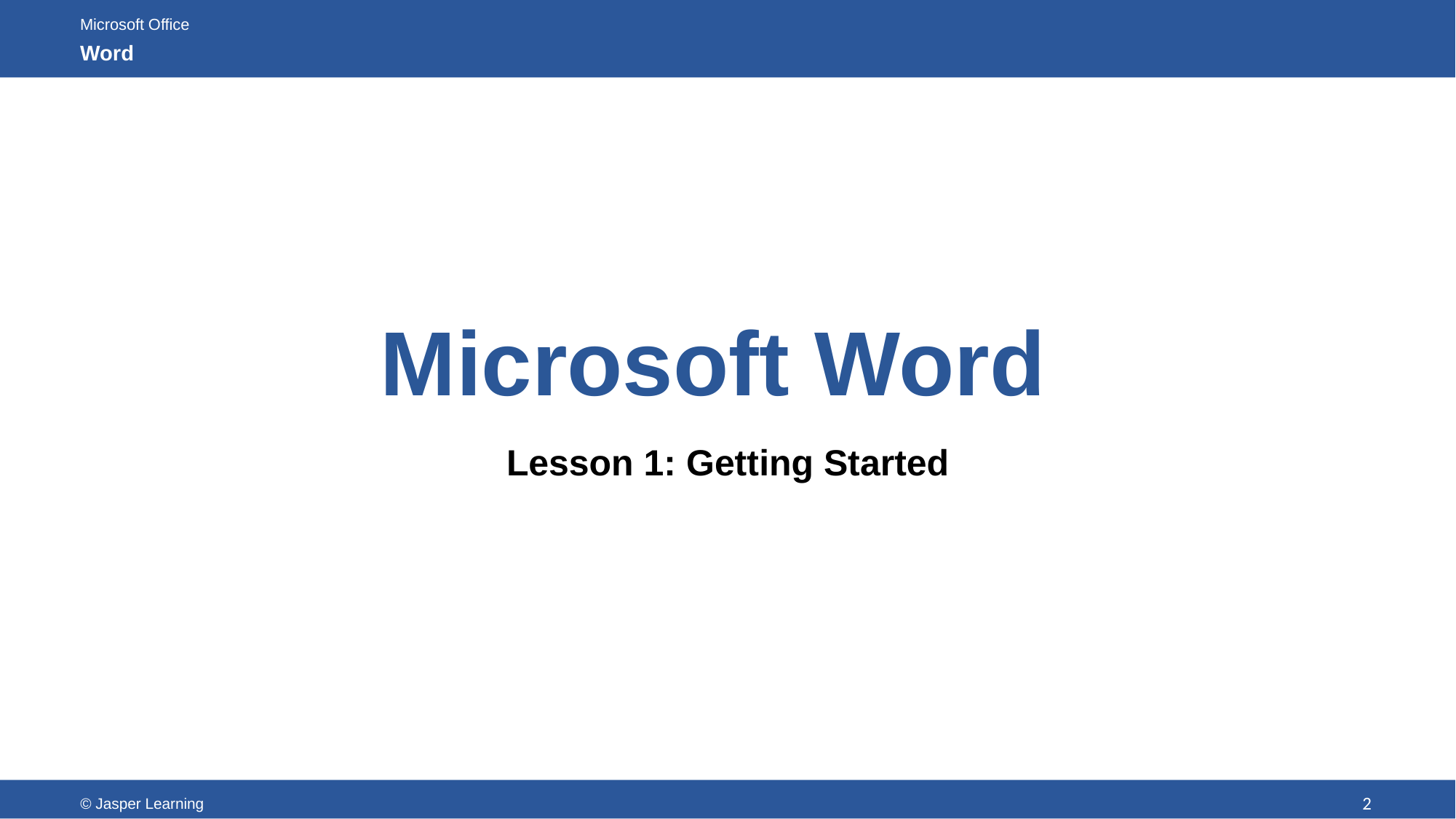

# Microsoft Word
Lesson 1: Getting Started
© Jasper Learning
2